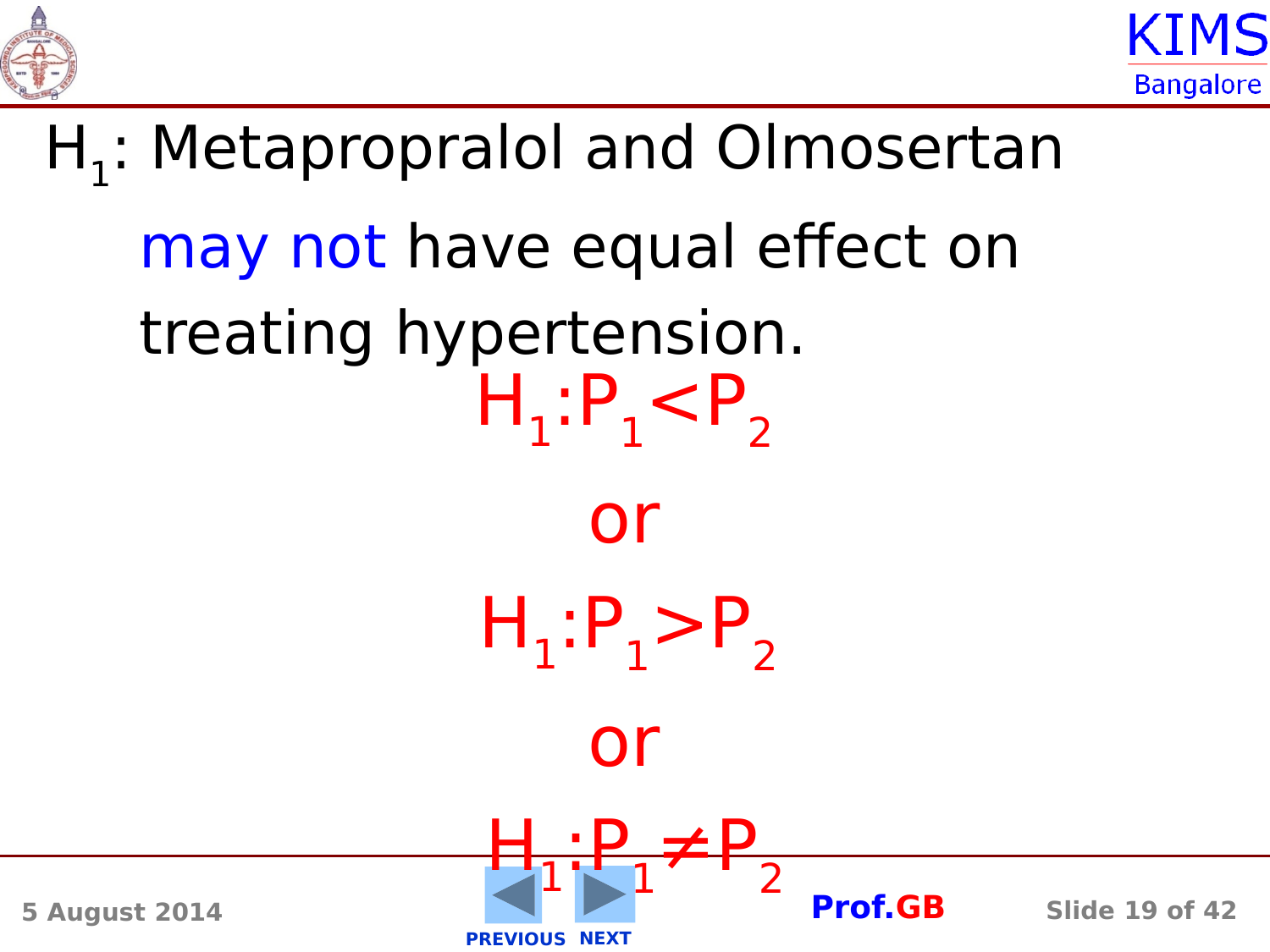

H1: Metapropralol and Olmosertan
     may not have equal effect on
     treating hypertension.
H1:P1<P2
or
H1:P1>P2
or
H1:P1≠P2
5 August 2014